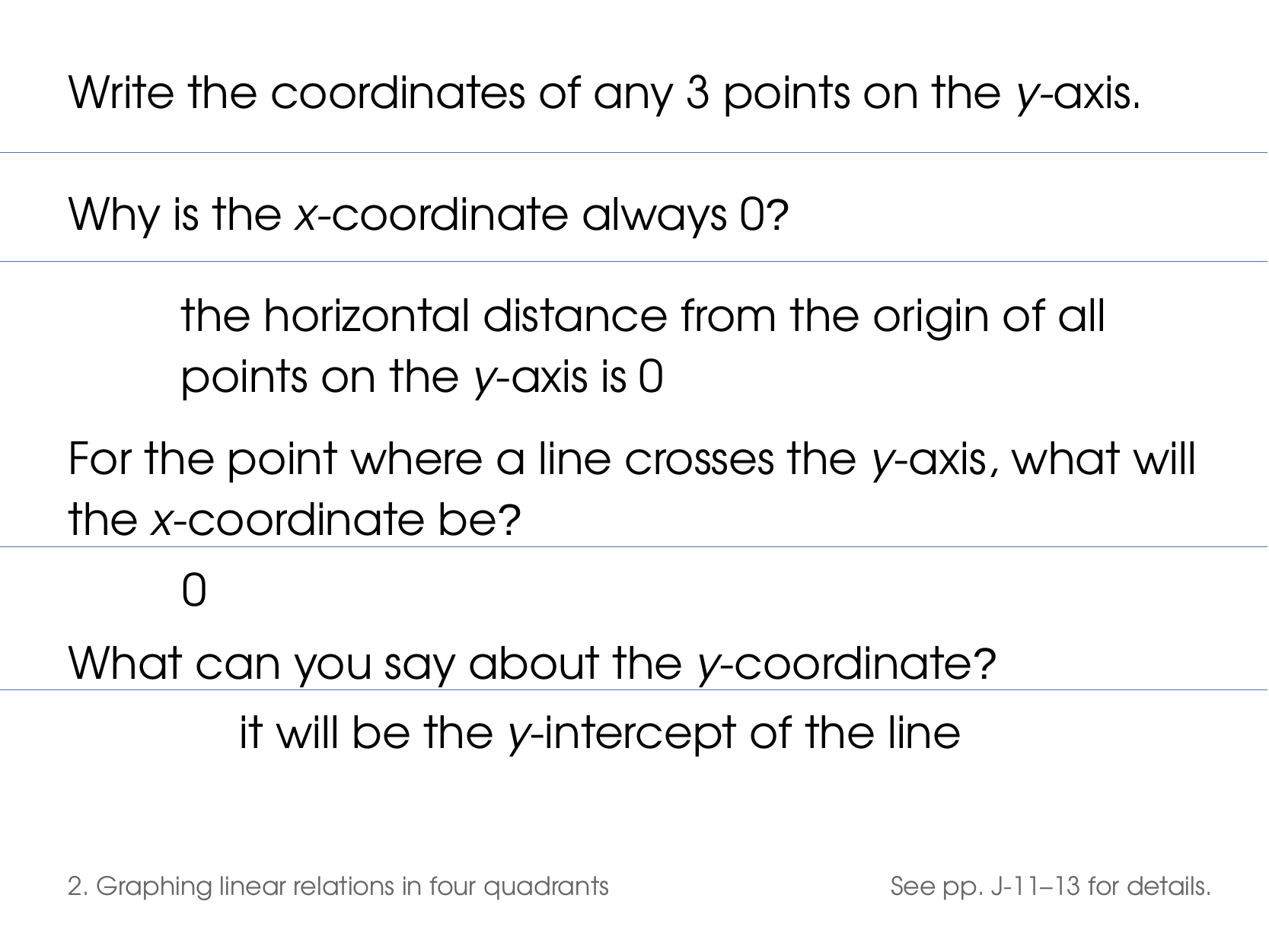

Write the coordinates of any 3 points on the y-axis.
Why is the x-coordinate always 0?
	the horizontal distance from the origin of all
	points on the y-axis is 0
For the point where a line crosses the y-axis, what will the x-coordinate be?
	0
What can you say about the y-coordinate?
	it will be the y-intercept of the line
2. Graphing linear relations in four quadrants
See pp. J-11–13 for details.